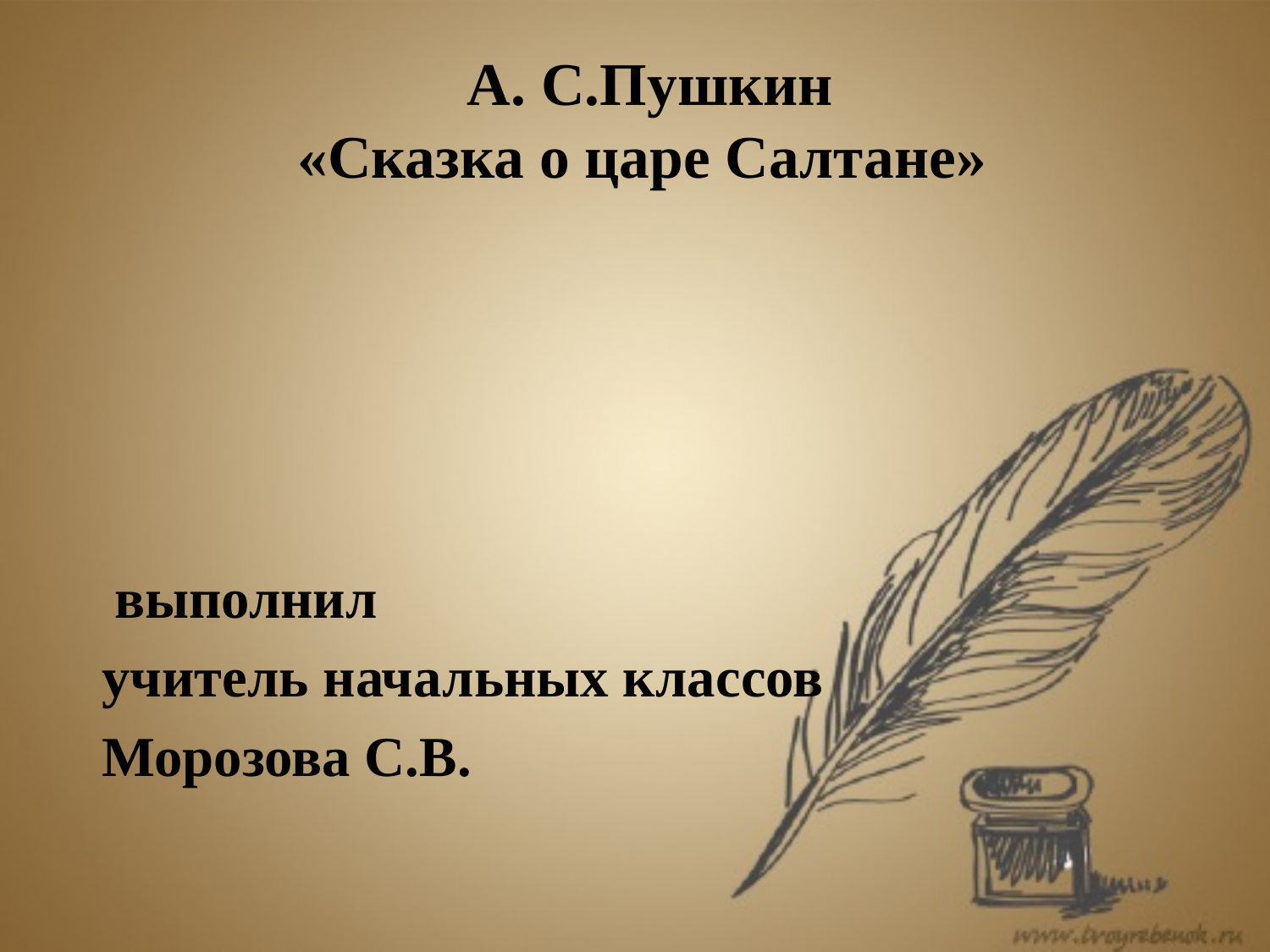

# А. С.Пушкин «Сказка о царе Салтане»
 выполнил
учитель начальных классов
Морозова С.В.